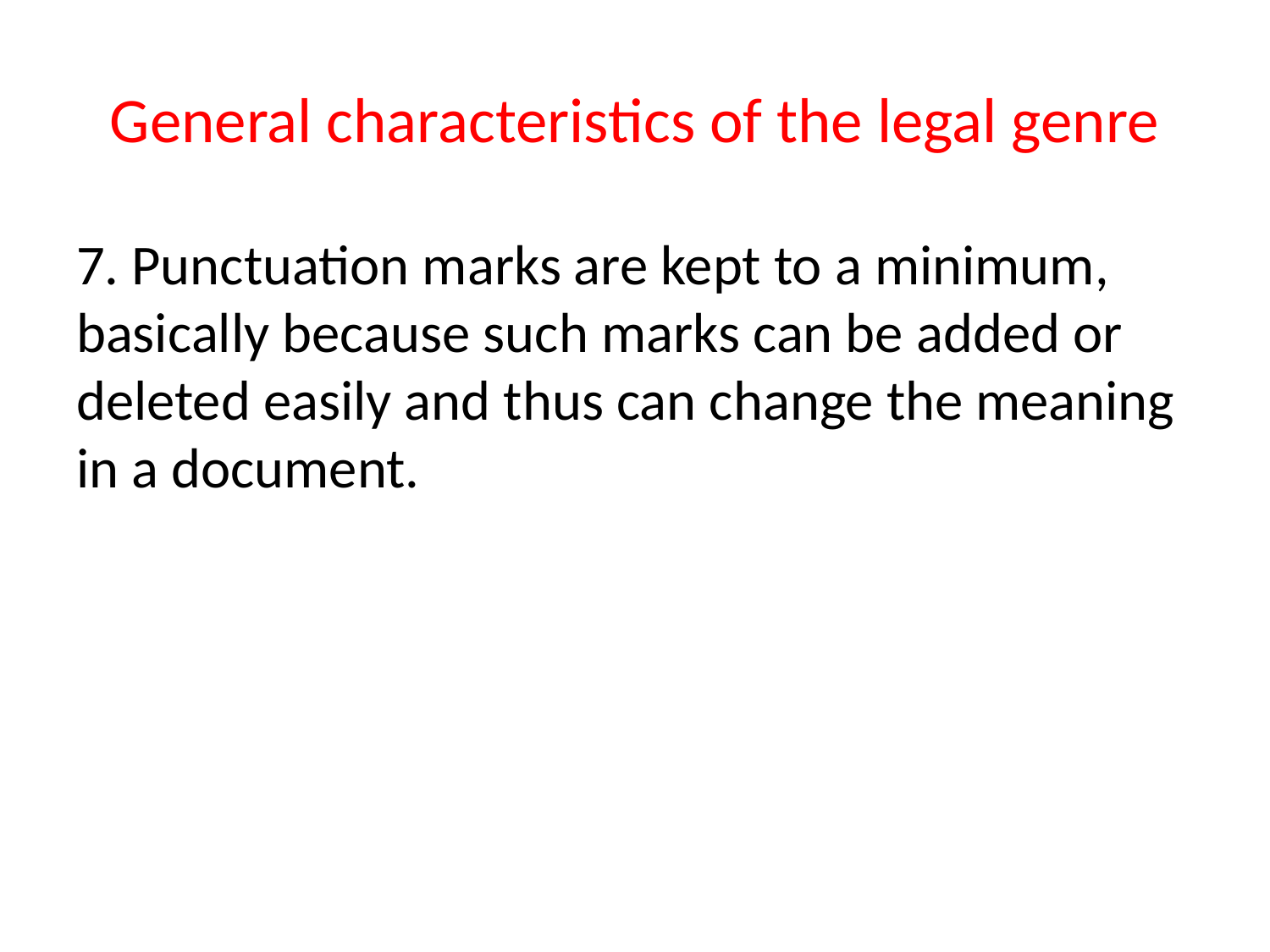

# General characteristics of the legal genre
7. Punctuation marks are kept to a minimum, basically because such marks can be added or deleted easily and thus can change the meaning in a document.